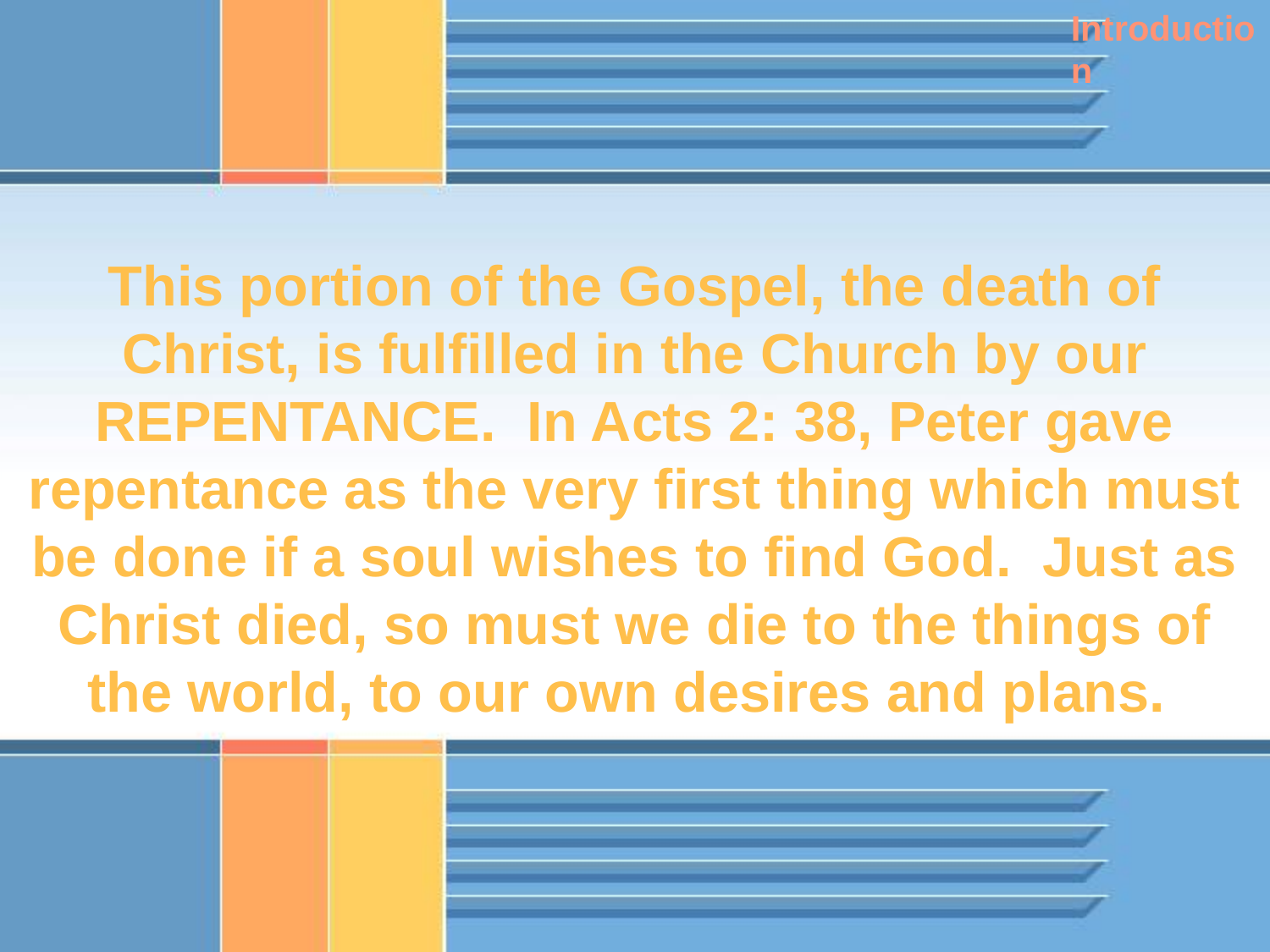

Introduction
This portion of the Gospel, the death of Christ, is fulfilled in the Church by our REPENTANCE.  In Acts 2: 38, Peter gave repentance as the very first thing which must be done if a soul wishes to find God.  Just as Christ died, so must we die to the things of the world, to our own desires and plans.